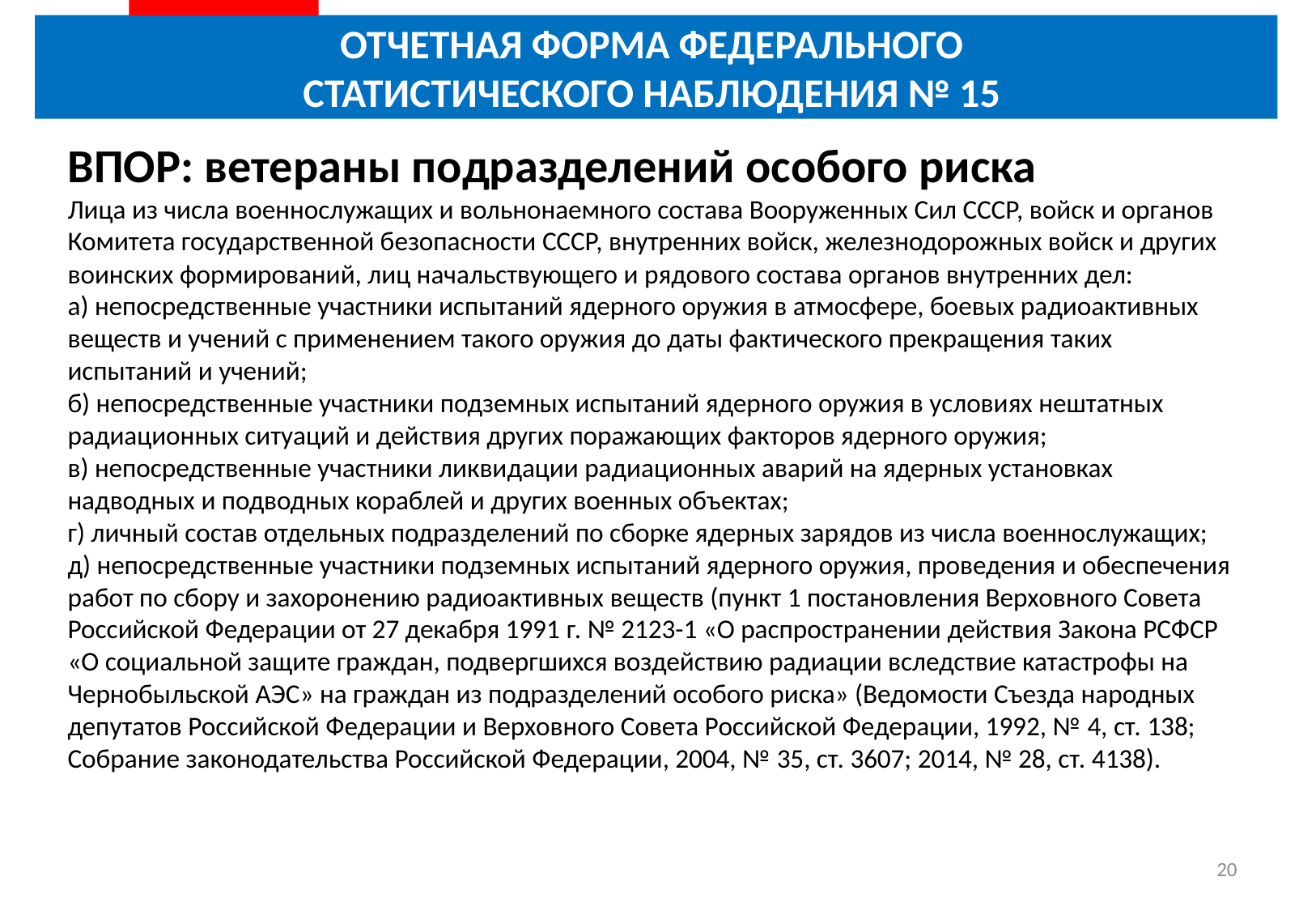

# ОТЧЕТНАЯ ФОРМА ФЕДЕРАЛЬНОГО СТАТИСТИЧЕСКОГО НАБЛЮДЕНИЯ № 15
ВПОР: ветераны подразделений особого риска
Лица из числа военнослужащих и вольнонаемного состава Вооруженных Сил СССР, войск и органов Комитета государственной безопасности СССР, внутренних войск, железнодорожных войск и других воинских формирований, лиц начальствующего и рядового состава органов внутренних дел:
а) непосредственные участники испытаний ядерного оружия в атмосфере, боевых радиоактивных веществ и учений с применением такого оружия до даты фактического прекращения таких испытаний и учений;
б) непосредственные участники подземных испытаний ядерного оружия в условиях нештатных радиационных ситуаций и действия других поражающих факторов ядерного оружия;
в) непосредственные участники ликвидации радиационных аварий на ядерных установках надводных и подводных кораблей и других военных объектах;
г) личный состав отдельных подразделений по сборке ядерных зарядов из числа военнослужащих;
д) непосредственные участники подземных испытаний ядерного оружия, проведения и обеспечения работ по сбору и захоронению радиоактивных веществ (пункт 1 постановления Верховного Совета Российской Федерации от 27 декабря 1991 г. № 2123-1 «О распространении действия Закона РСФСР «О социальной защите граждан, подвергшихся воздействию радиации вследствие катастрофы на Чернобыльской АЭС» на граждан из подразделений особого риска» (Ведомости Съезда народных депутатов Российской Федерации и Верховного Совета Российской Федерации, 1992, № 4, ст. 138; Собрание законодательства Российской Федерации, 2004, № 35, ст. 3607; 2014, № 28, ст. 4138).

20